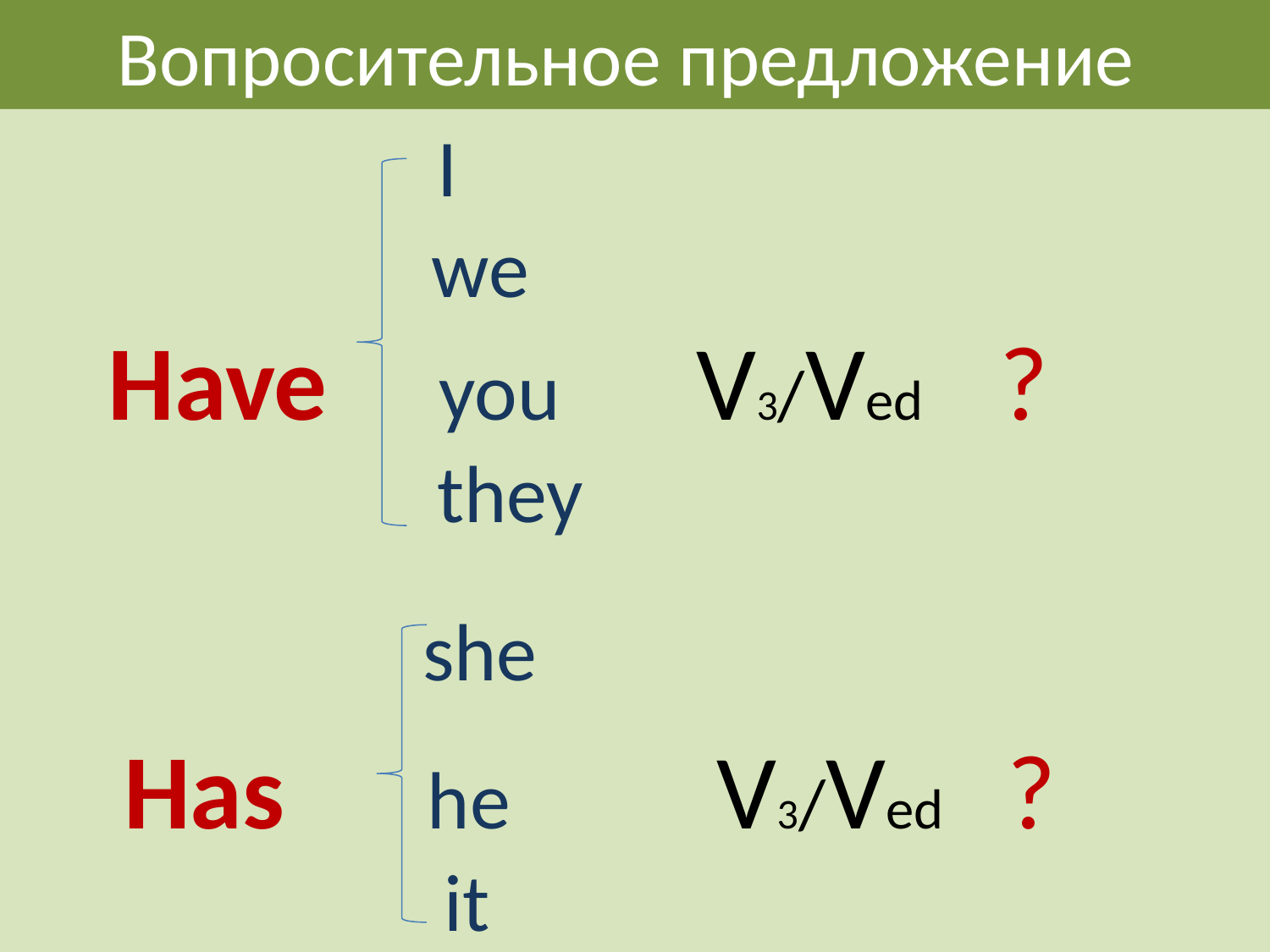

# Вопросительное предложение
                                                           I
                      we
      Have       you                   V3/Ved      ?
                                                           they

                                                         she
       Has         he             V3/Ved     ?
                                                            it